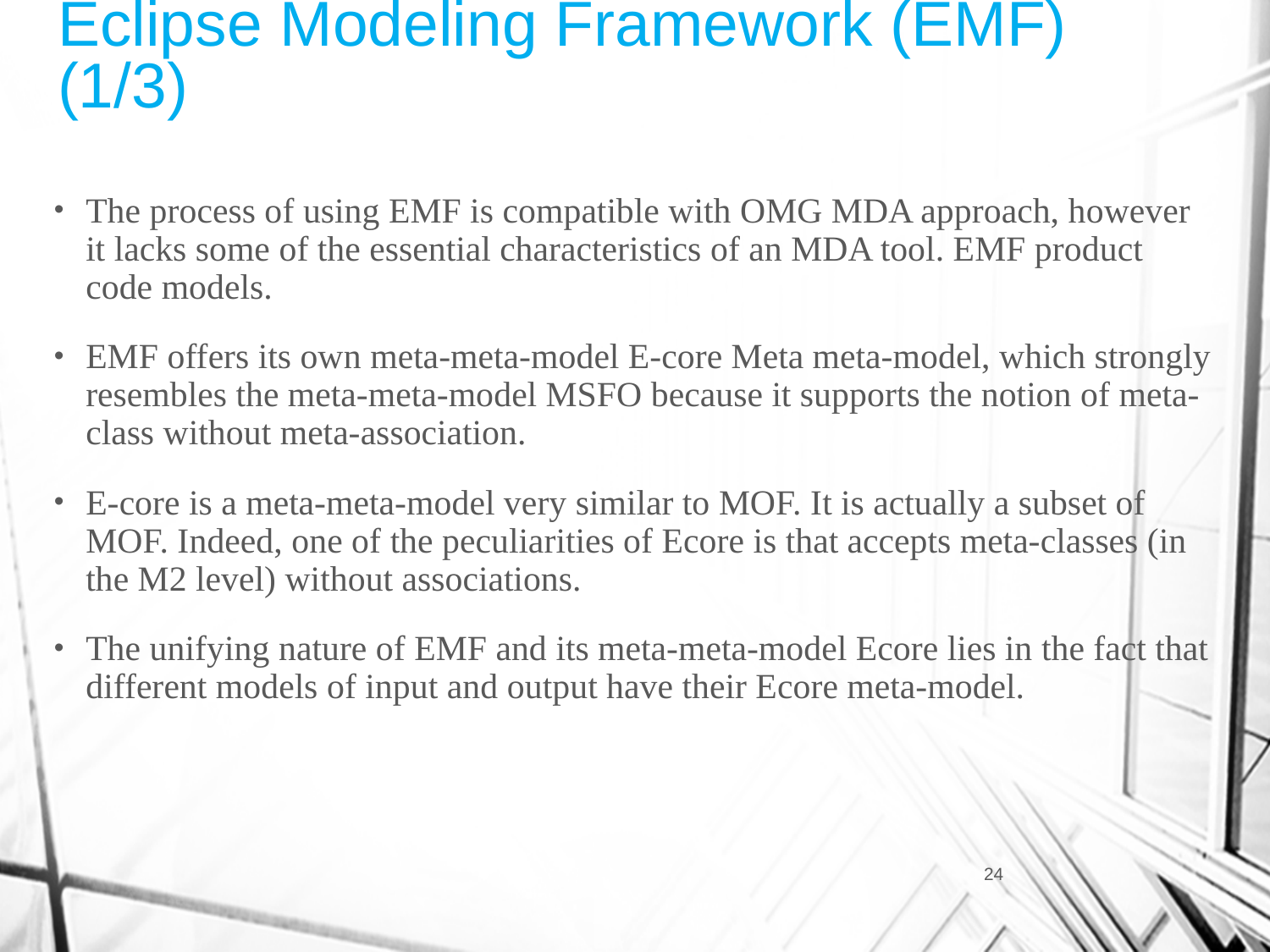

# Eclipse Modeling Framework (EMF) (1/3)
The process of using EMF is compatible with OMG MDA approach, however it lacks some of the essential characteristics of an MDA tool. EMF product code models.
EMF offers its own meta-meta-model E-core Meta meta-model, which strongly resembles the meta-meta-model MSFO because it supports the notion of meta-class without meta-association.
E-core is a meta-meta-model very similar to MOF. It is actually a subset of MOF. Indeed, one of the peculiarities of Ecore is that accepts meta-classes (in the M2 level) without associations.
The unifying nature of EMF and its meta-meta-model Ecore lies in the fact that different models of input and output have their Ecore meta-model.

24